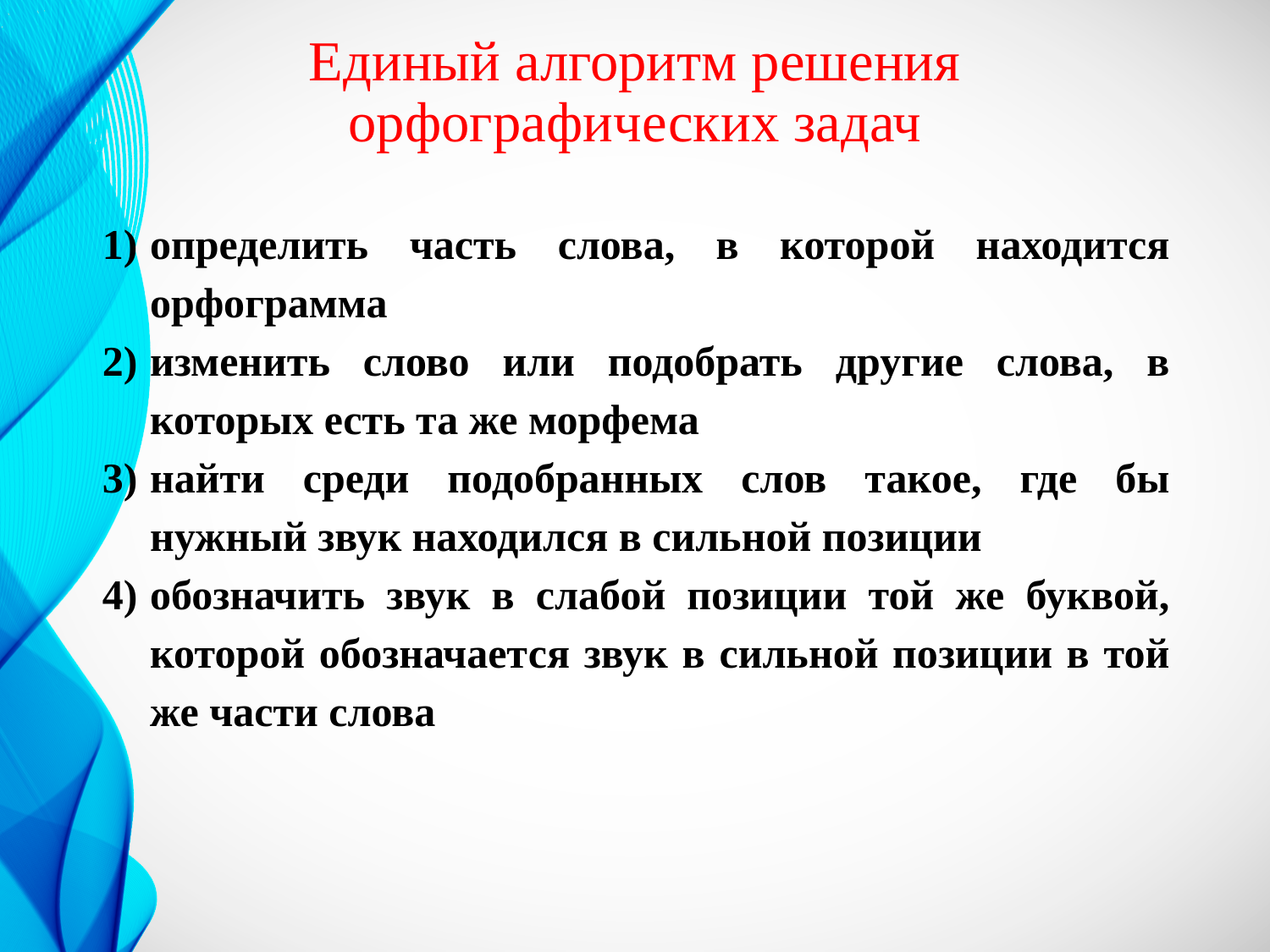

# Единый алгоритм решения орфографических задач
определить часть слова, в которой находится орфограмма
изменить слово или подобрать другие слова, в которых есть та же морфема
найти среди подобранных слов такое, где бы нужный звук находился в сильной позиции
обозначить звук в слабой позиции той же буквой, которой обозначается звук в сильной позиции в той же части слова